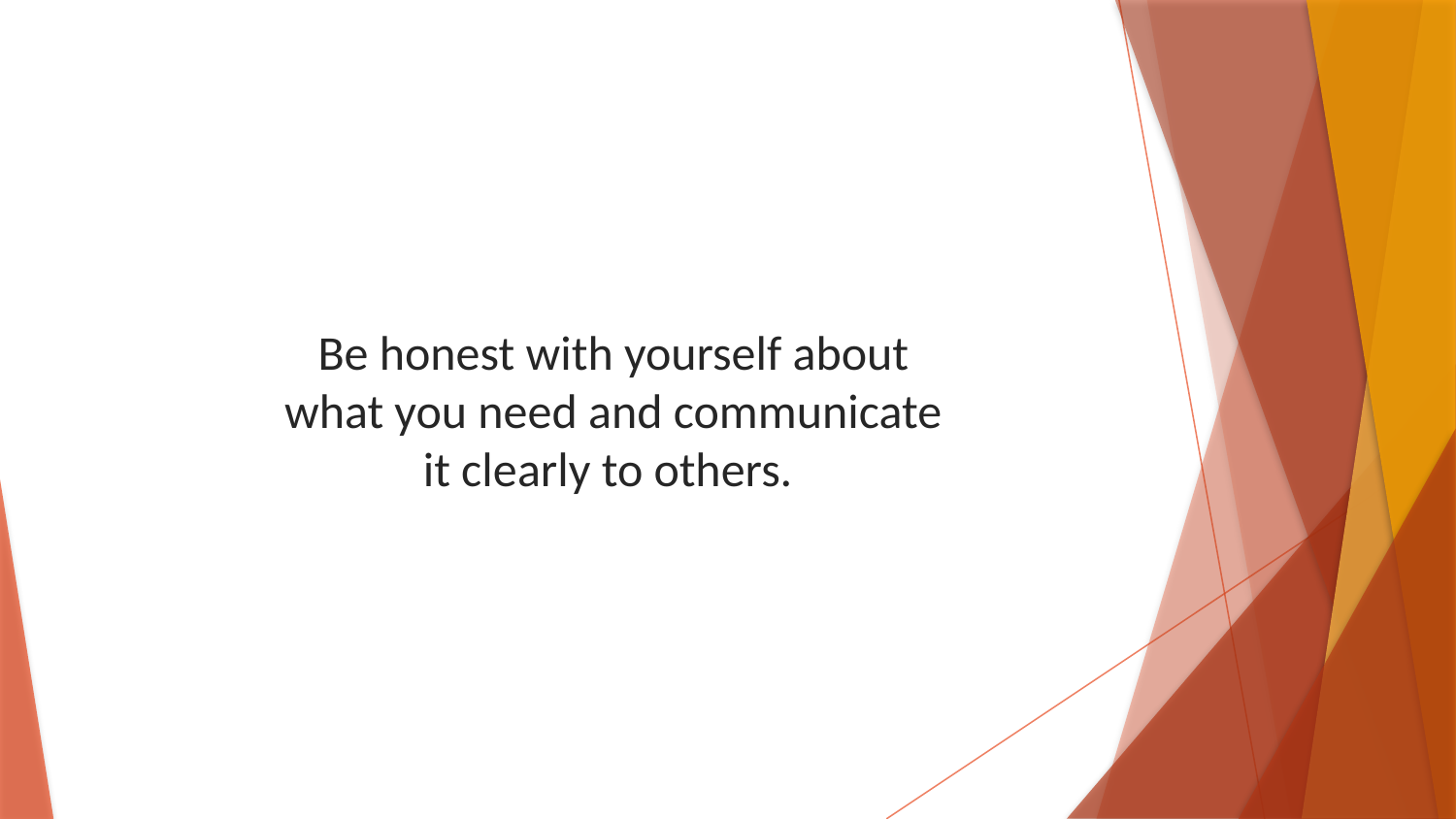

Be honest with yourself about what you need and communicate it clearly to others.